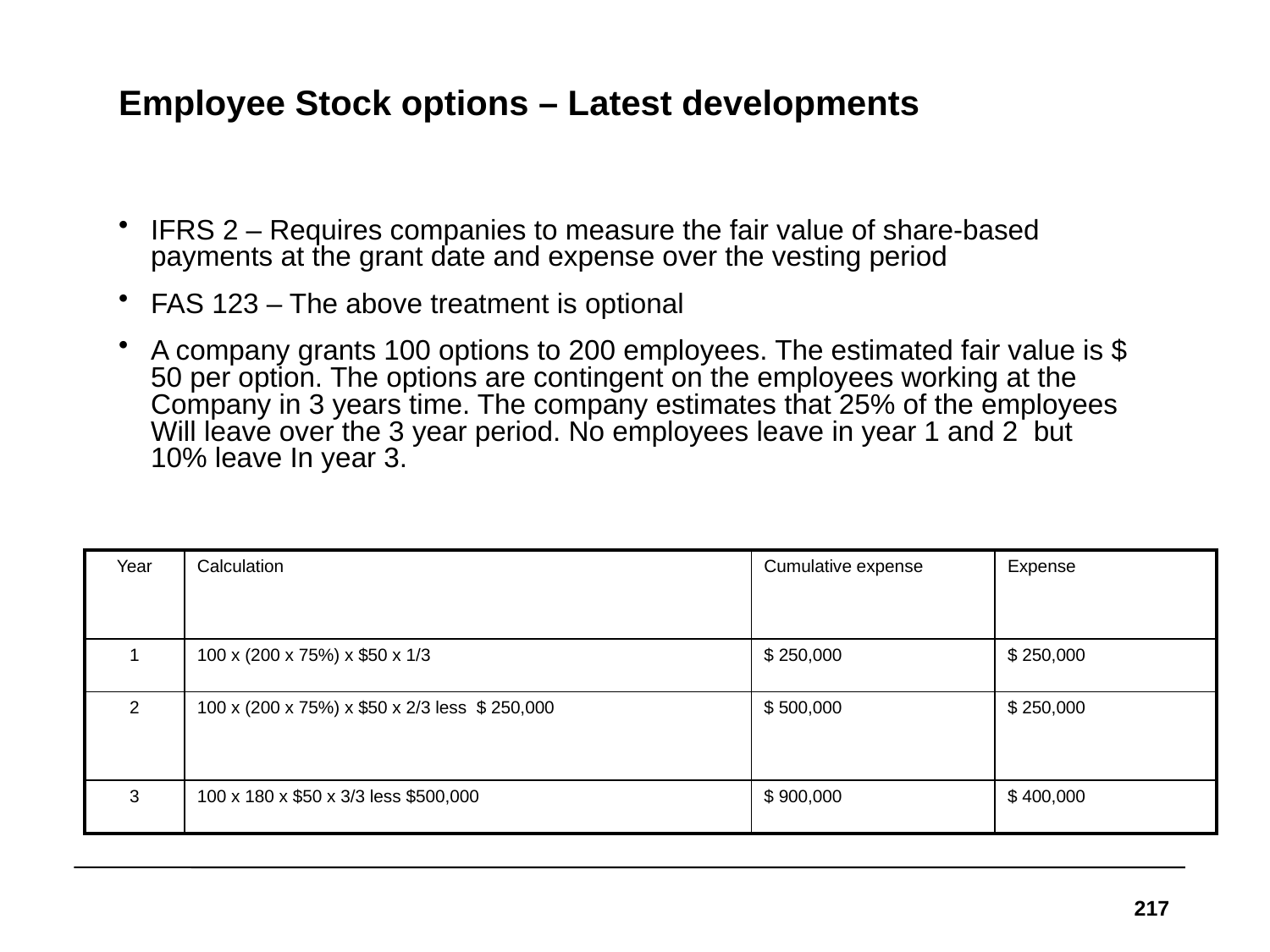

# Employee Stock options – Latest developments
IFRS 2 – Requires companies to measure the fair value of share-based payments at the grant date and expense over the vesting period
FAS 123 – The above treatment is optional
A company grants 100 options to 200 employees. The estimated fair value is $ 50 per option. The options are contingent on the employees working at the Company in 3 years time. The company estimates that 25% of the employees Will leave over the 3 year period. No employees leave in year 1 and 2  but 10% leave In year 3.

| Year | Calculation | Cumulative expense | Expense |
| --- | --- | --- | --- |
| 1 | 100 x (200 x 75%) x $50 x 1/3 | $ 250,000 | $ 250,000 |
| 2 | 100 x (200 x 75%) x $50 x 2/3 less $ 250,000 | $ 500,000 | $ 250,000 |
| 3 | 100 x 180 x $50 x 3/3 less $500,000 | $ 900,000 | $ 400,000 |